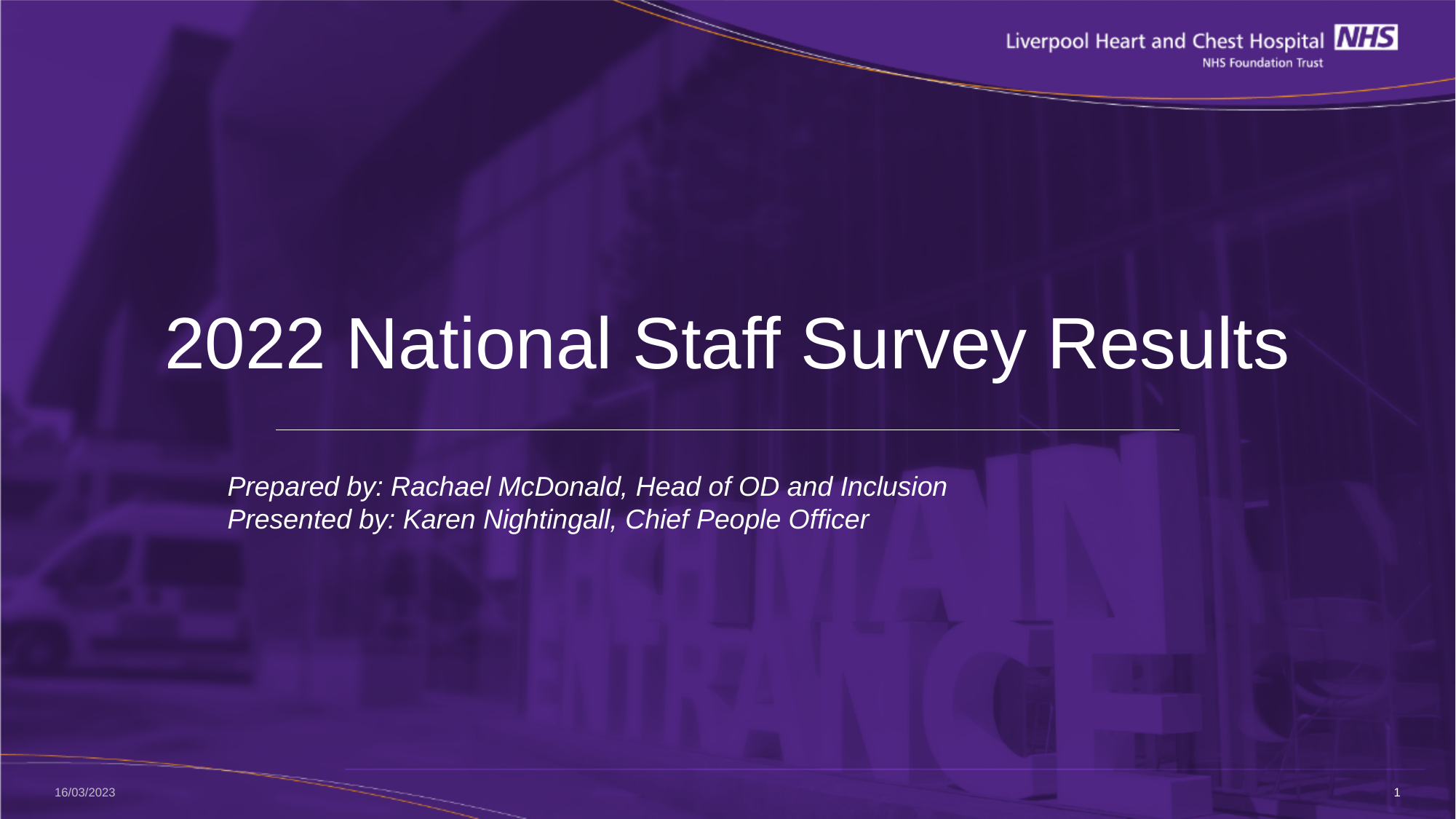

# 2022 National Staff Survey Results
Prepared by: Rachael McDonald, Head of OD and Inclusion
Presented by: Karen Nightingall, Chief People Officer
16/03/2023
1